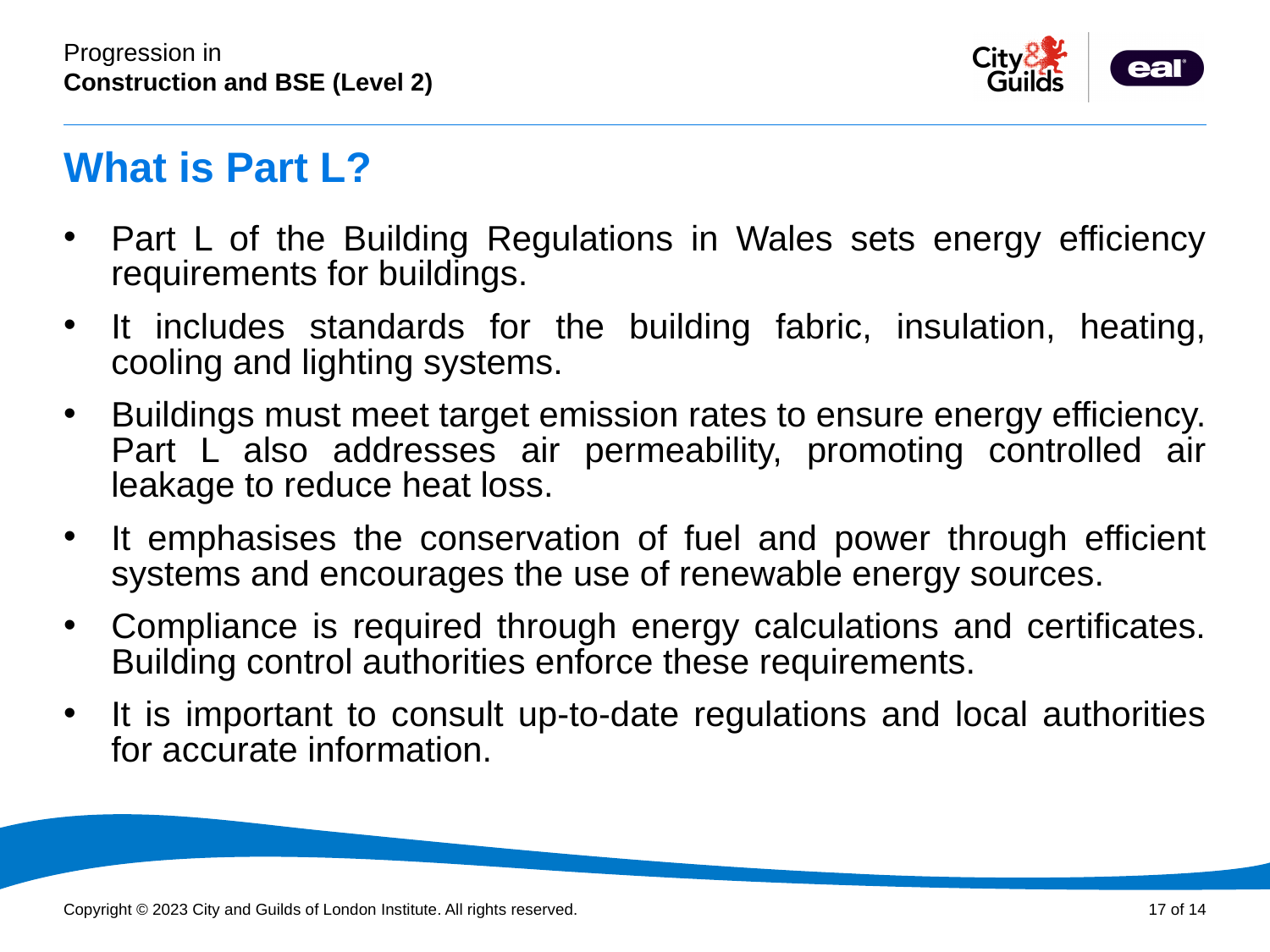

# What is Part L?
Part L of the Building Regulations in Wales sets energy efficiency requirements for buildings.
It includes standards for the building fabric, insulation, heating, cooling and lighting systems.
Buildings must meet target emission rates to ensure energy efficiency. Part L also addresses air permeability, promoting controlled air leakage to reduce heat loss.
It emphasises the conservation of fuel and power through efficient systems and encourages the use of renewable energy sources.
Compliance is required through energy calculations and certificates. Building control authorities enforce these requirements.
It is important to consult up-to-date regulations and local authorities for accurate information.